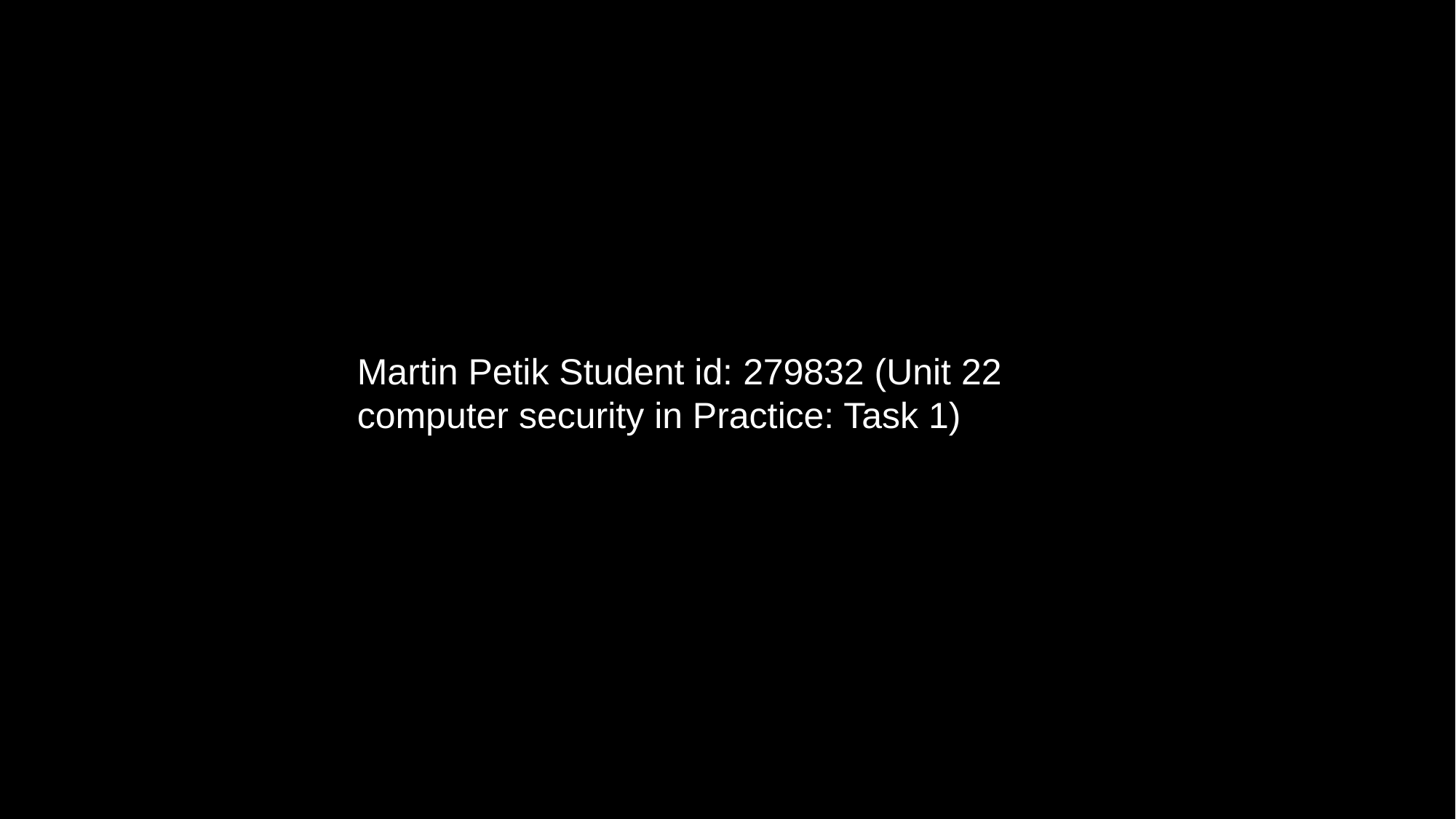

Martin Petik Student id: 279832 (Unit 22 computer security in Practice: Task 1)